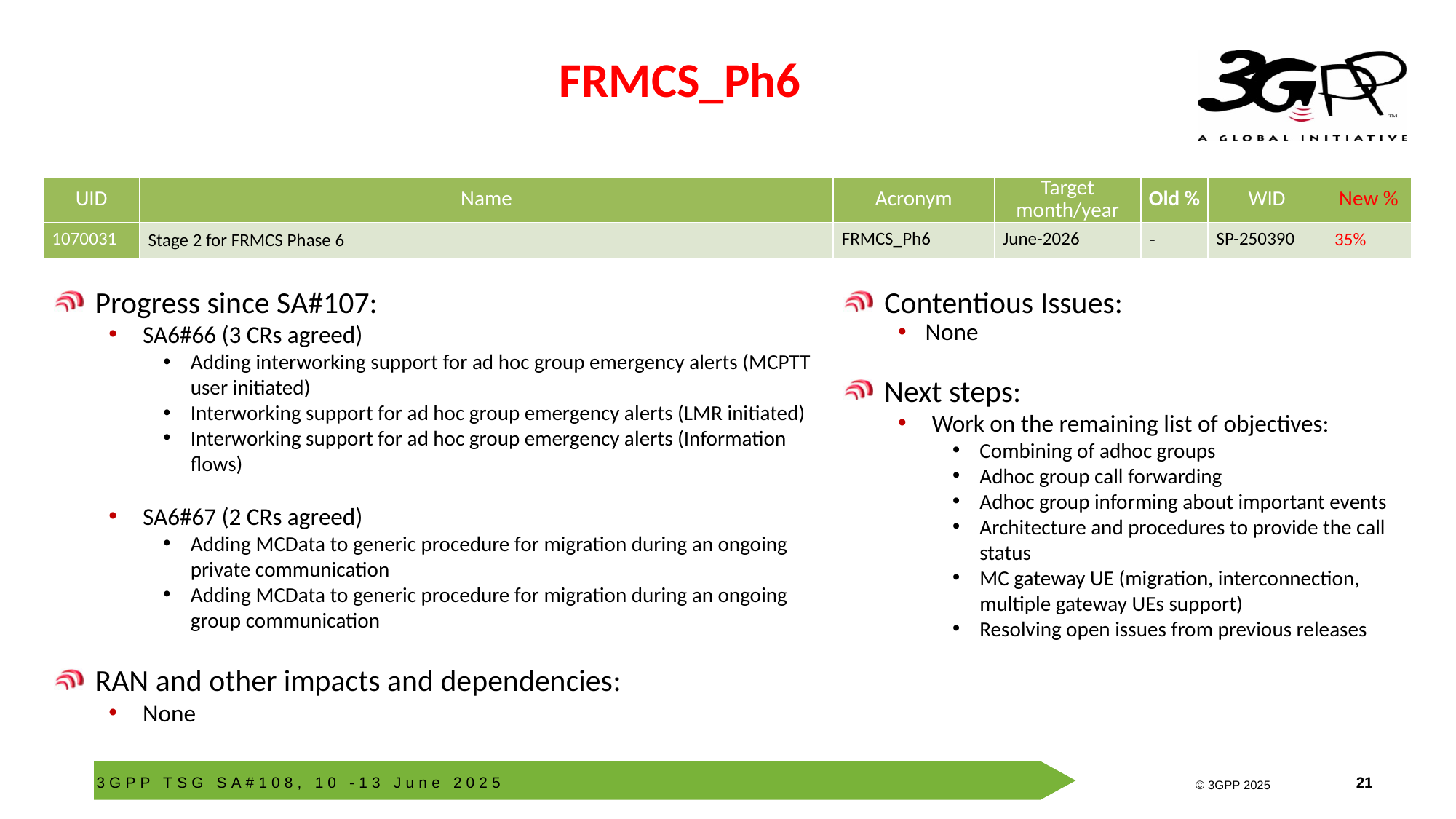

# FRMCS_Ph6
| UID | Name | Acronym | Target month/year | Old % | WID | New % |
| --- | --- | --- | --- | --- | --- | --- |
| 1070031 | Stage 2 for FRMCS Phase 6 | FRMCS\_Ph6 | June-2026 | - | SP-250390 | 35% |
Progress since SA#107:
SA6#66 (3 CRs agreed)
Adding interworking support for ad hoc group emergency alerts (MCPTT user initiated)
Interworking support for ad hoc group emergency alerts (LMR initiated)
Interworking support for ad hoc group emergency alerts (Information flows)

SA6#67 (2 CRs agreed)
Adding MCData to generic procedure for migration during an ongoing private communication
Adding MCData to generic procedure for migration during an ongoing group communication

RAN and other impacts and dependencies:
None
Contentious Issues:
None

Next steps:
Work on the remaining list of objectives:
Combining of adhoc groups
Adhoc group call forwarding
Adhoc group informing about important events
Architecture and procedures to provide the call status
MC gateway UE (migration, interconnection, multiple gateway UEs support)
Resolving open issues from previous releases